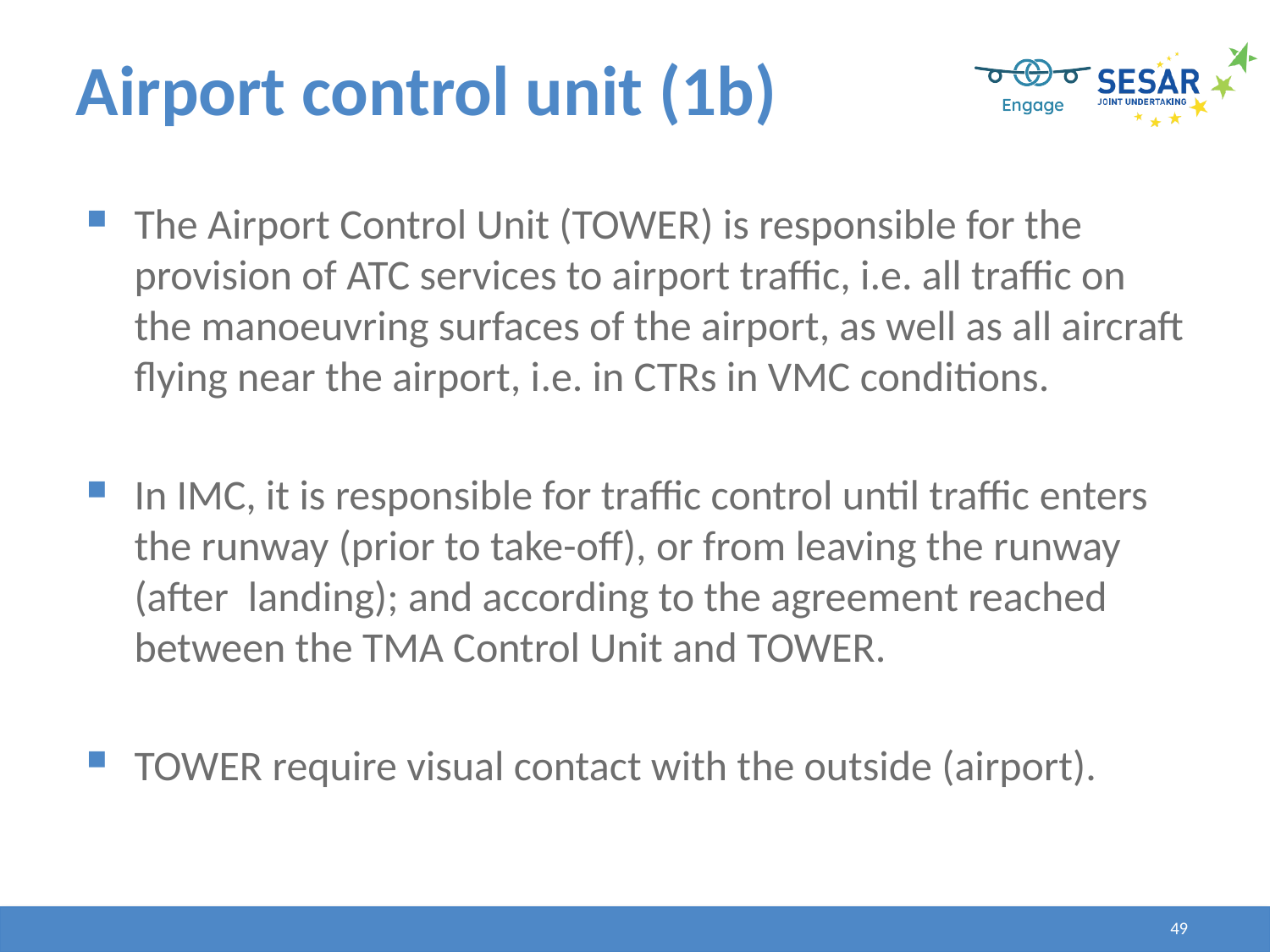

Airport control unit (1b)
The Airport Control Unit (TOWER) is responsible for the provision of ATC services to airport traffic, i.e. all traffic on the manoeuvring surfaces of the airport, as well as all aircraft flying near the airport, i.e. in CTRs in VMC conditions.

In IMC, it is responsible for traffic control until traffic enters the runway (prior to take-off), or from leaving the runway (after  landing); and according to the agreement reached between the TMA Control Unit and TOWER.

TOWER require visual contact with the outside (airport).

49